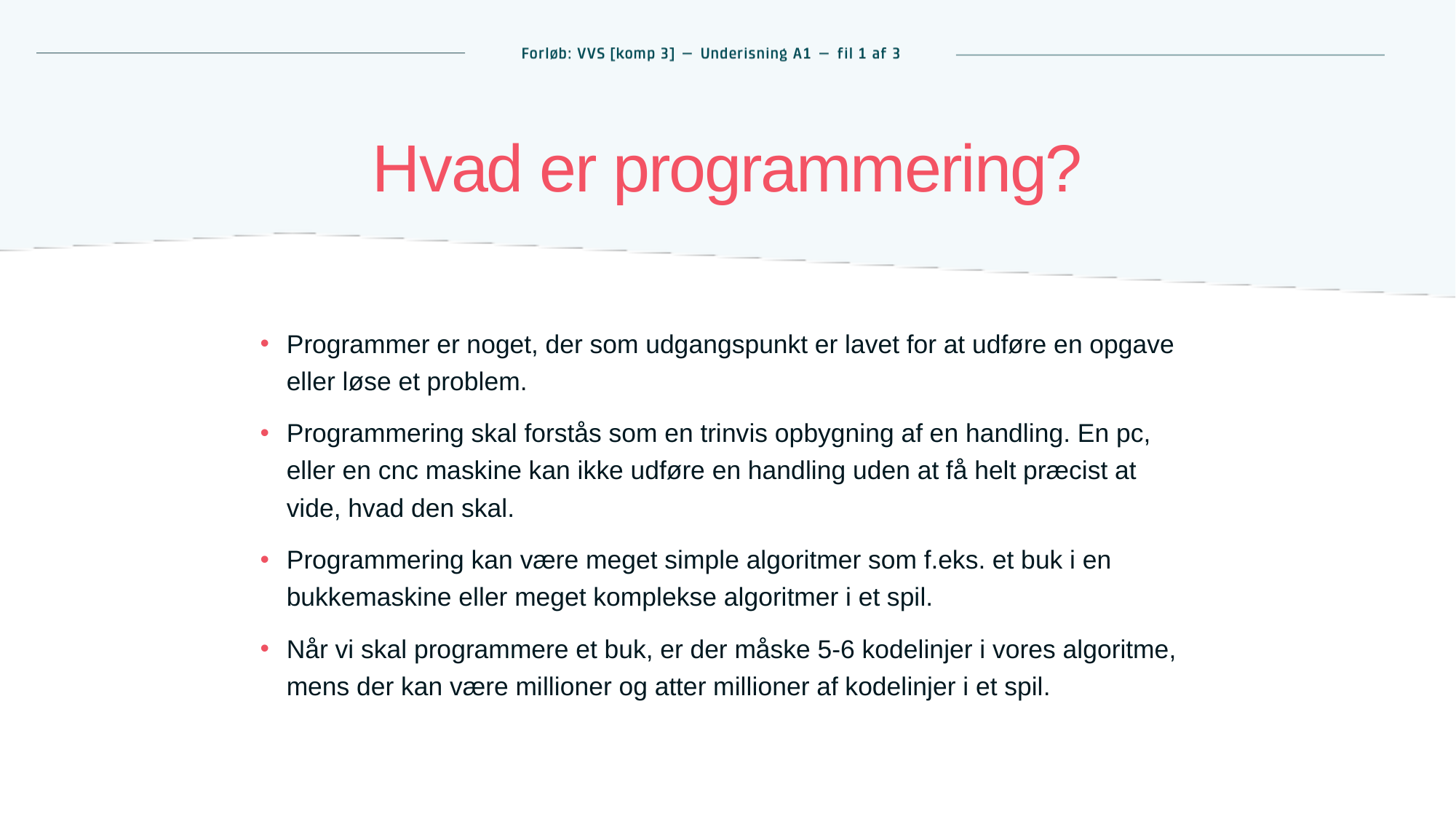

# Hvad er programmering?
Programmer er noget, der som udgangspunkt er lavet for at udføre en opgave eller løse et problem.
Programmering skal forstås som en trinvis opbygning af en handling. En pc, eller en cnc maskine kan ikke udføre en handling uden at få helt præcist at vide, hvad den skal.
Programmering kan være meget simple algoritmer som f.eks. et buk i en bukkemaskine eller meget komplekse algoritmer i et spil.
Når vi skal programmere et buk, er der måske 5-6 kodelinjer i vores algoritme, mens der kan være millioner og atter millioner af kodelinjer i et spil.
3